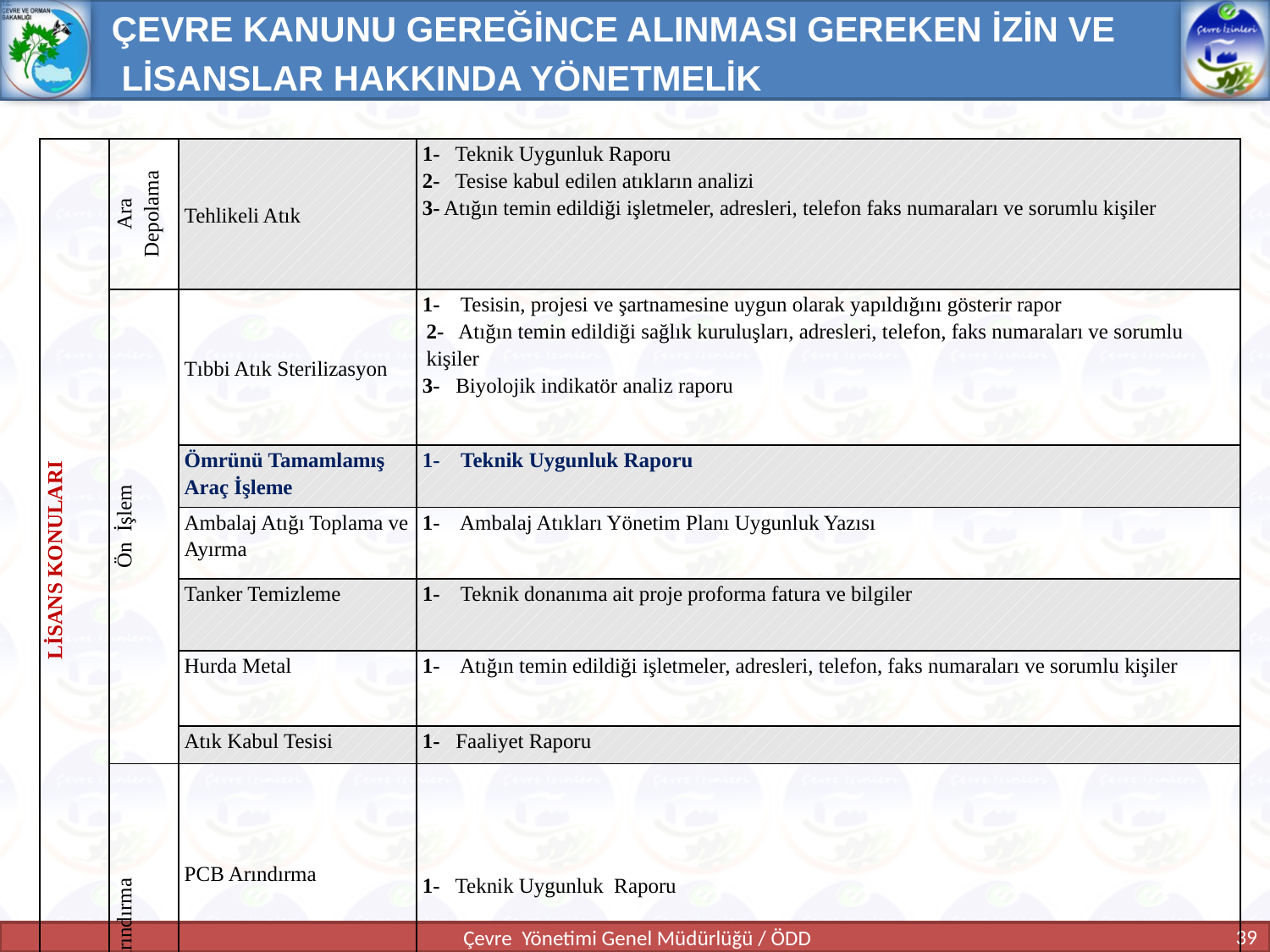

ÇEVRE KANUNU GEREĞİNCE ALINMASI GEREKEN İZİN VE
 LİSANSLAR HAKKINDA YÖNETMELİK
| LİSANS KONULARI | Ara Depolama | Tehlikeli Atık | 1- Teknik Uygunluk Raporu 2- Tesise kabul edilen atıkların analizi 3- Atığın temin edildiği işletmeler, adresleri, telefon faks numaraları ve sorumlu kişiler |
| --- | --- | --- | --- |
|  | Ön İşlem | Tıbbi Atık Sterilizasyon | 1- Tesisin, projesi ve şartnamesine uygun olarak yapıldığını gösterir rapor 2- Atığın temin edildiği sağlık kuruluşları, adresleri, telefon, faks numaraları ve sorumlu kişiler 3- Biyolojik indikatör analiz raporu |
|  |  | Ömrünü Tamamlamış Araç İşleme | 1- Teknik Uygunluk Raporu |
|  |  | Ambalaj Atığı Toplama ve Ayırma | 1- Ambalaj Atıkları Yönetim Planı Uygunluk Yazısı |
|  |  | Tanker Temizleme | 1- Teknik donanıma ait proje proforma fatura ve bilgiler |
|  |  | Hurda Metal | 1- Atığın temin edildiği işletmeler, adresleri, telefon, faks numaraları ve sorumlu kişiler |
|  |  | Atık Kabul Tesisi | 1- Faaliyet Raporu |
|  | Arındırma | PCB Arındırma | 1- Teknik Uygunluk Raporu |
39
Çevre  Yönetimi Genel Müdürlüğü / ÖDD